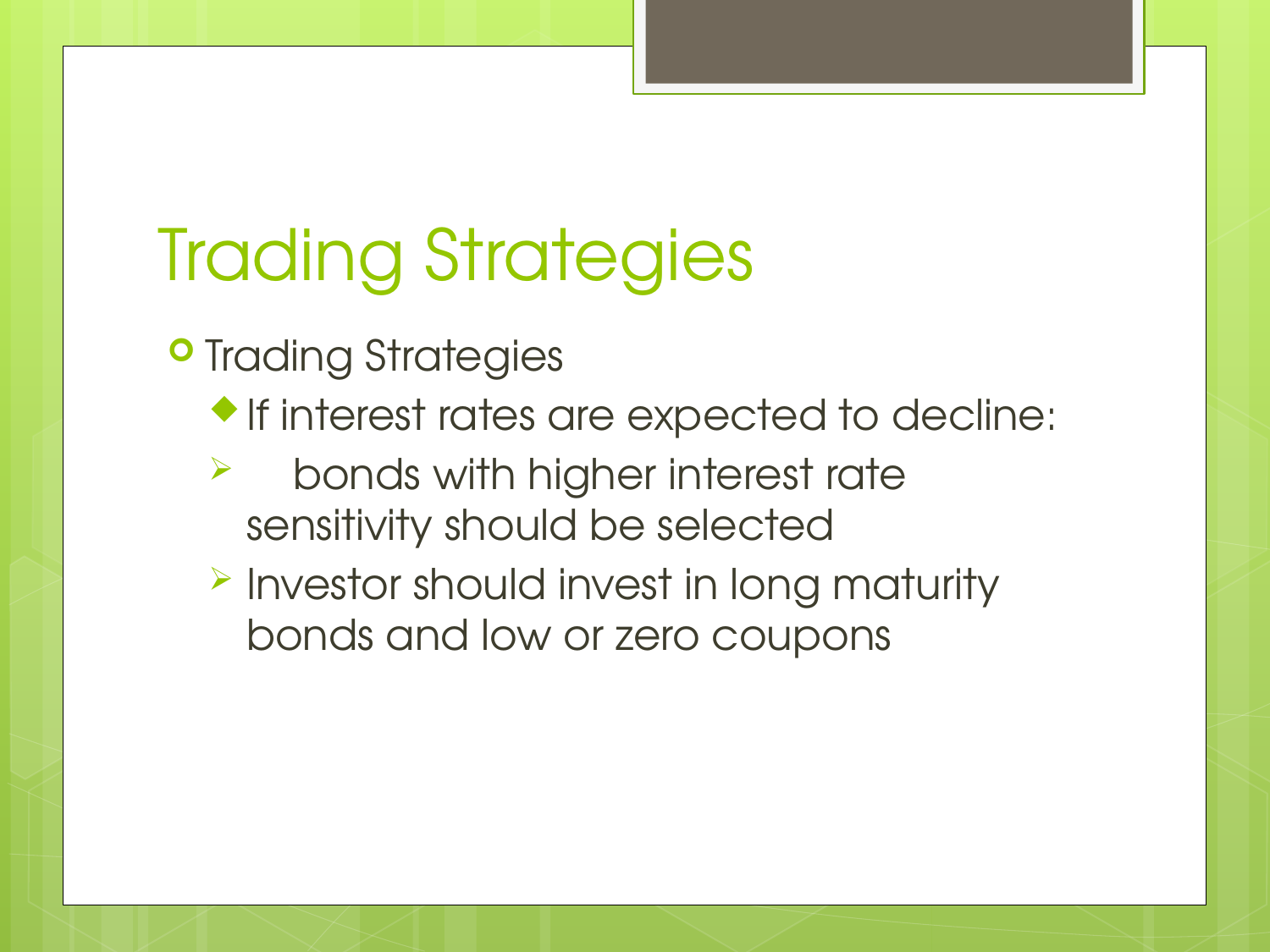

# Trading Strategies
Trading Strategies
If interest rates are expected to decline:
    bonds with higher interest rate sensitivity should be selected
Investor should invest in long maturity bonds and low or zero coupons